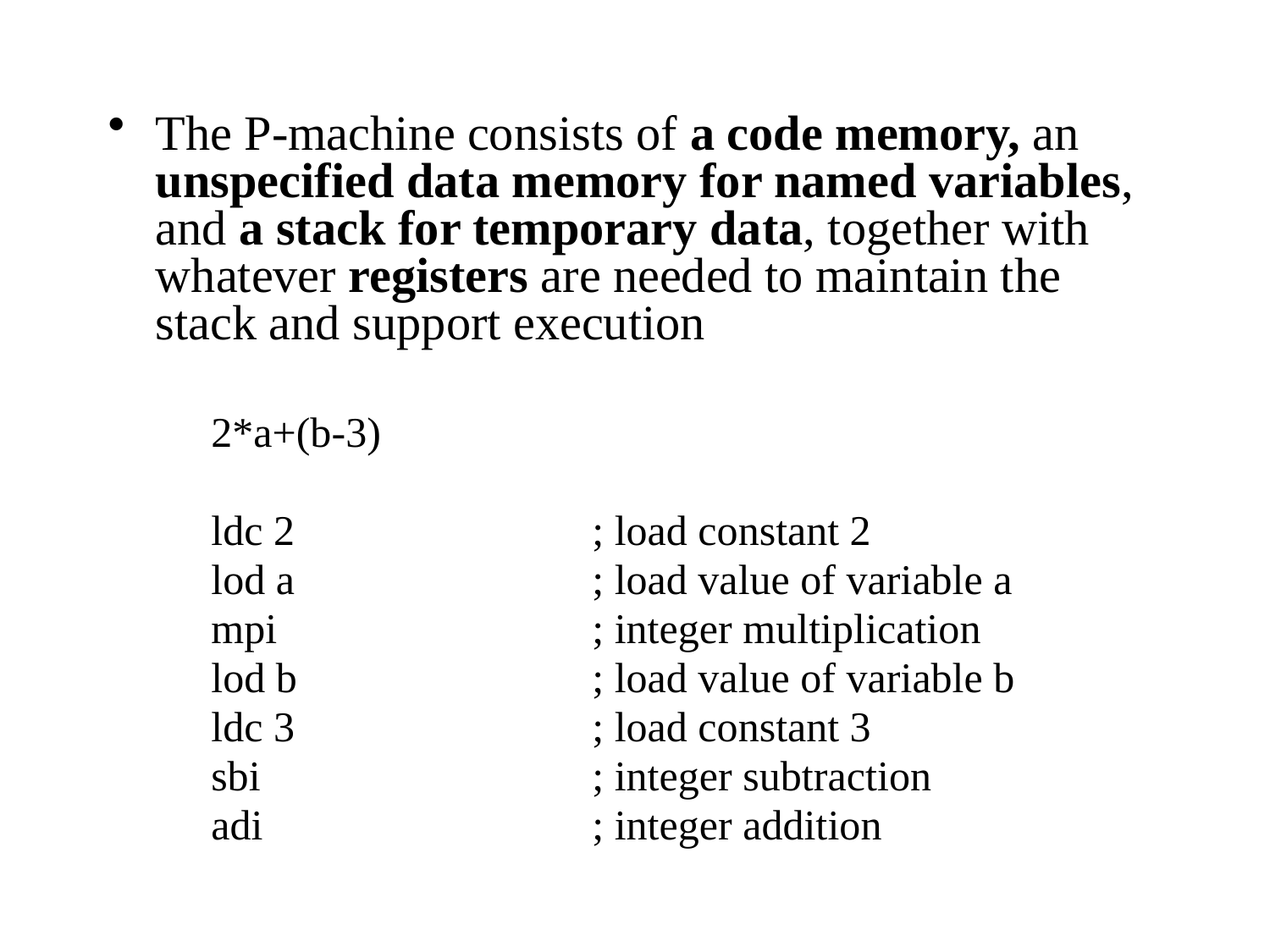

The P-machine consists of a code memory, an unspecified data memory for named variables, and a stack for temporary data, together with whatever registers are needed to maintain the stack and support execution

	2*a+(b-3)

	ldc 2			; load constant 2
	lod a			; load value of variable a
	mpi			; integer multiplication
	lod b			; load value of variable b
	ldc 3			; load constant 3
	sbi			; integer subtraction
	adi			; integer addition